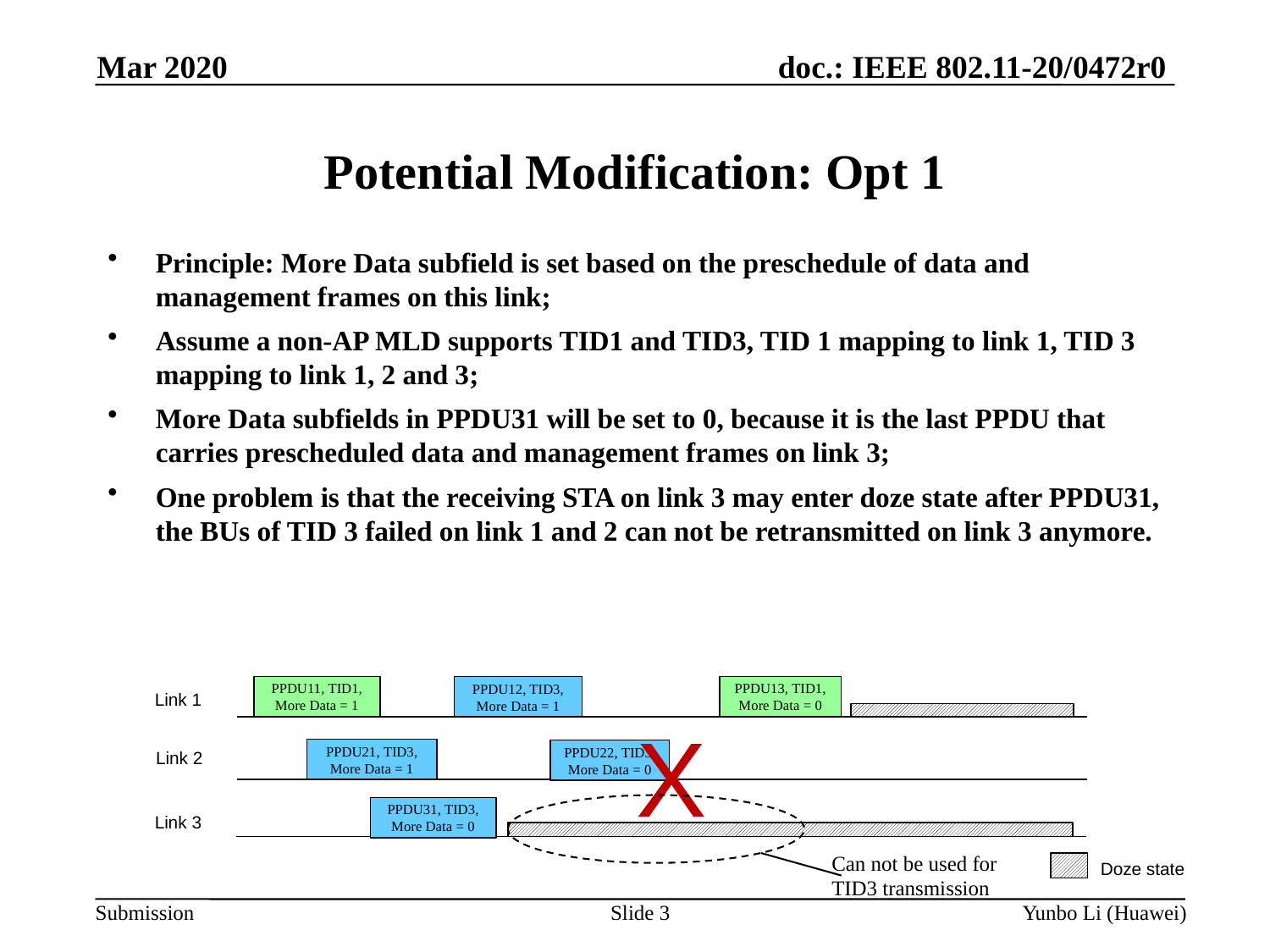

Mar 2020
Potential Modification: Opt 1
Principle: More Data subfield is set based on the preschedule of data and management frames on this link;
Assume a non-AP MLD supports TID1 and TID3, TID 1 mapping to link 1, TID 3 mapping to link 1, 2 and 3;
More Data subfields in PPDU31 will be set to 0, because it is the last PPDU that carries prescheduled data and management frames on link 3;
One problem is that the receiving STA on link 3 may enter doze state after PPDU31, the BUs of TID 3 failed on link 1 and 2 can not be retransmitted on link 3 anymore.

PPDU11, TID1, More Data = 1
PPDU12, TID3, More Data = 1
PPDU13, TID1, More Data = 0
Link 1

X
PPDU21, TID3, More Data = 1
PPDU22, TID3, More Data = 0
Link 2

PPDU31, TID3, More Data = 0
Link 3

Can not be used for TID3 transmission
Doze state

Slide 3
Yunbo Li (Huawei)